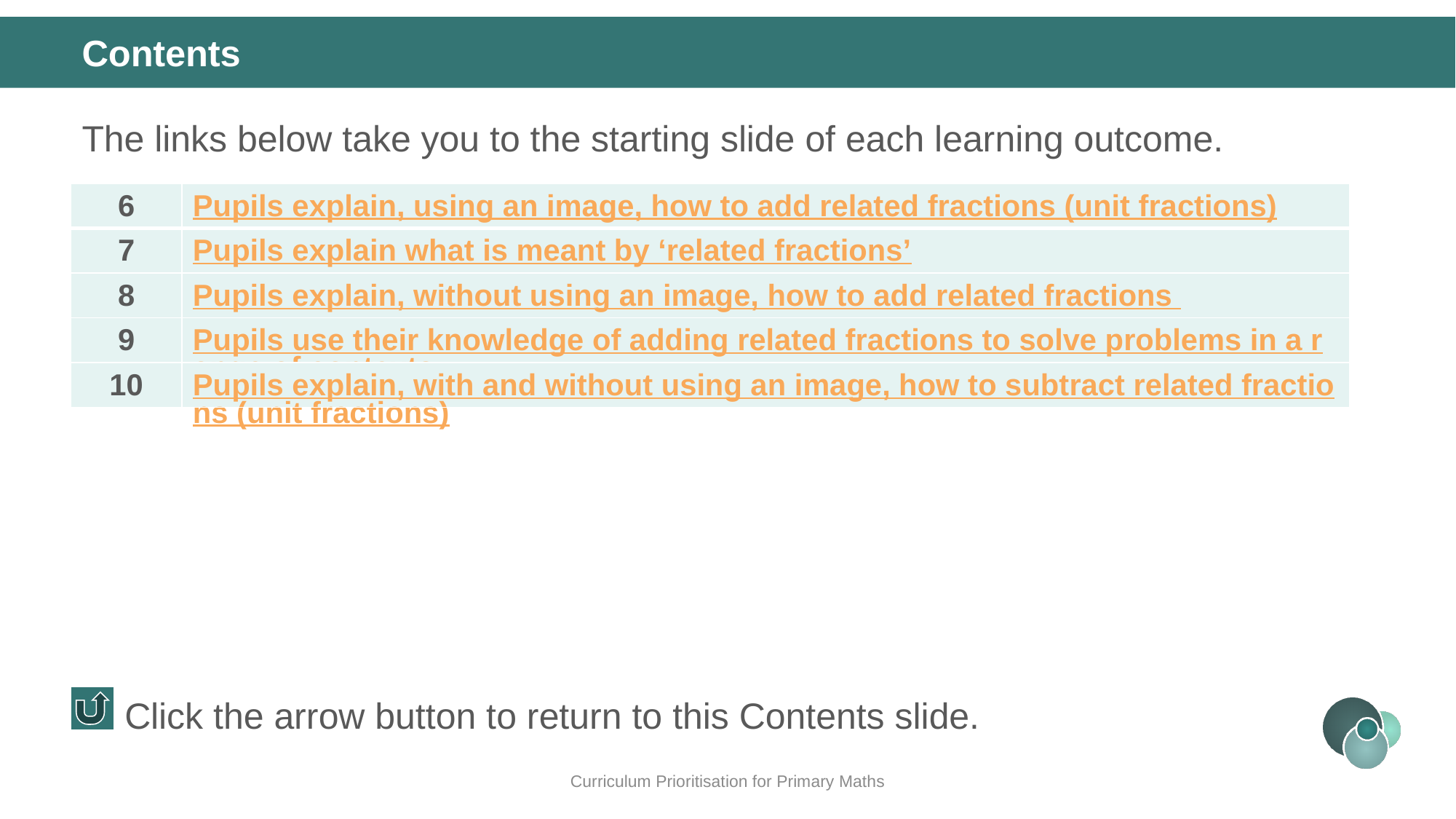

Contents
The links below take you to the starting slide of each learning outcome.
| 6 | Pupils explain, using an image, how to add related fractions (unit fractions) |
| --- | --- |
| 7 | Pupils explain what is meant by ‘related fractions’ |
| 8 | Pupils explain, without using an image, how to add related fractions |
| 9 | Pupils use their knowledge of adding related fractions to solve problems in a range of contexts |
| 10 | Pupils explain, with and without using an image, how to subtract related fractions (unit fractions) |

Click the arrow button to return to this Contents slide.
Curriculum Prioritisation for Primary Maths